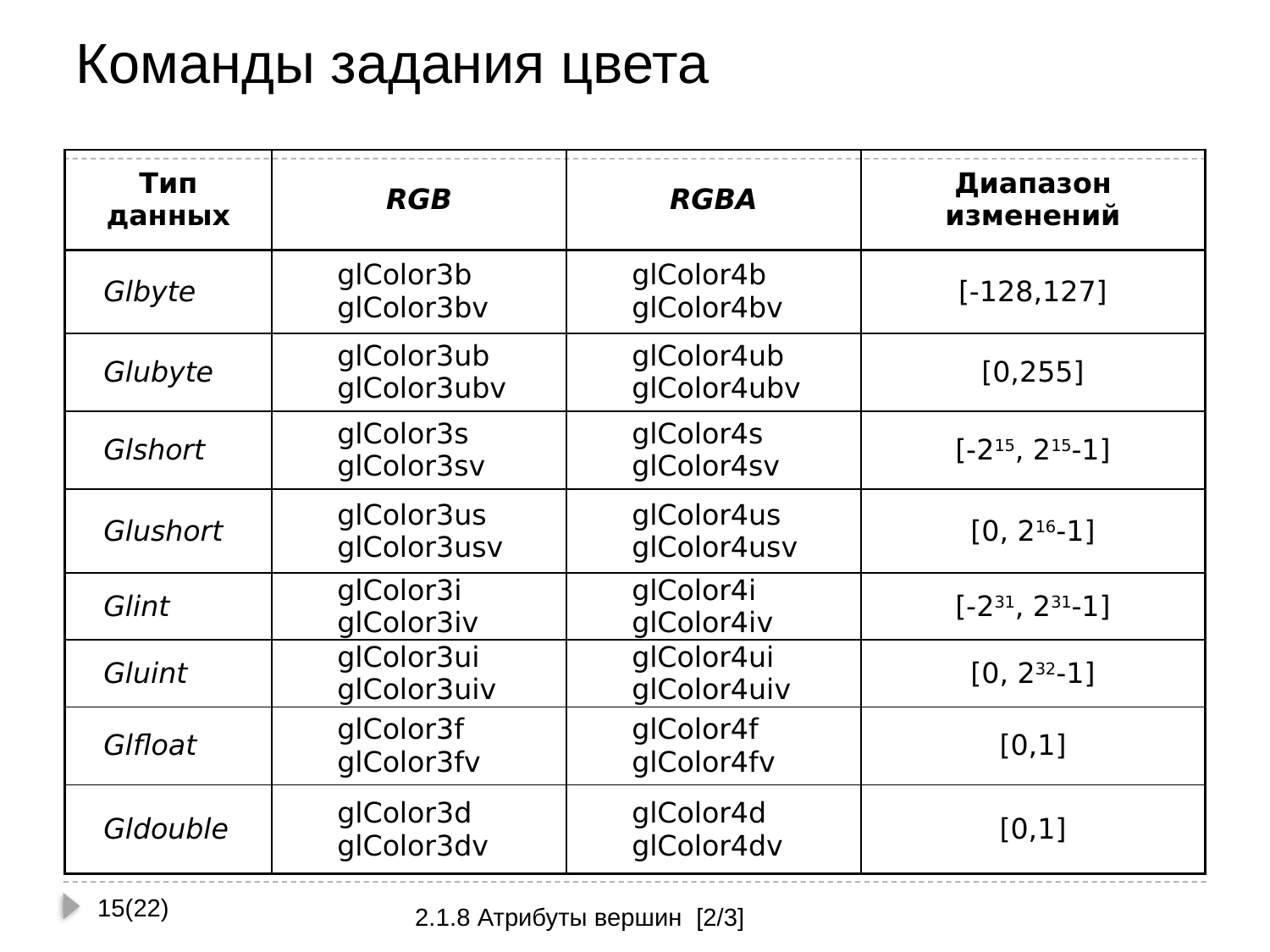

# Команды задания цвета
| Тип данных | RGB | RGBA | Диапазон изменений |
| --- | --- | --- | --- |
| Glbyte | glColor3b glColor3bv | glColor4b glColor4bv | [-128,127] |
| Glubyte | glColor3ub glColor3ubv | glColor4ub glColor4ubv | [0,255] |
| Glshort | glColor3s glColor3sv | glColor4s glColor4sv | [-215, 215-1] |
| Glushort | glColor3us glColor3usv | glColor4us glColor4usv | [0, 216-1] |
| Glint | glColor3i glColor3iv | glColor4i glColor4iv | [-231, 231-1] |
| Gluint | glColor3ui glColor3uiv | glColor4ui glColor4uiv | [0, 232-1] |
| Glfloat | glColor3f glColor3fv | glColor4f glColor4fv | [0,1] |
| Gldouble | glColor3d glColor3dv | glColor4d glColor4dv | [0,1] |
15(22)
2.1.8 Атрибуты вершин  [2/3]